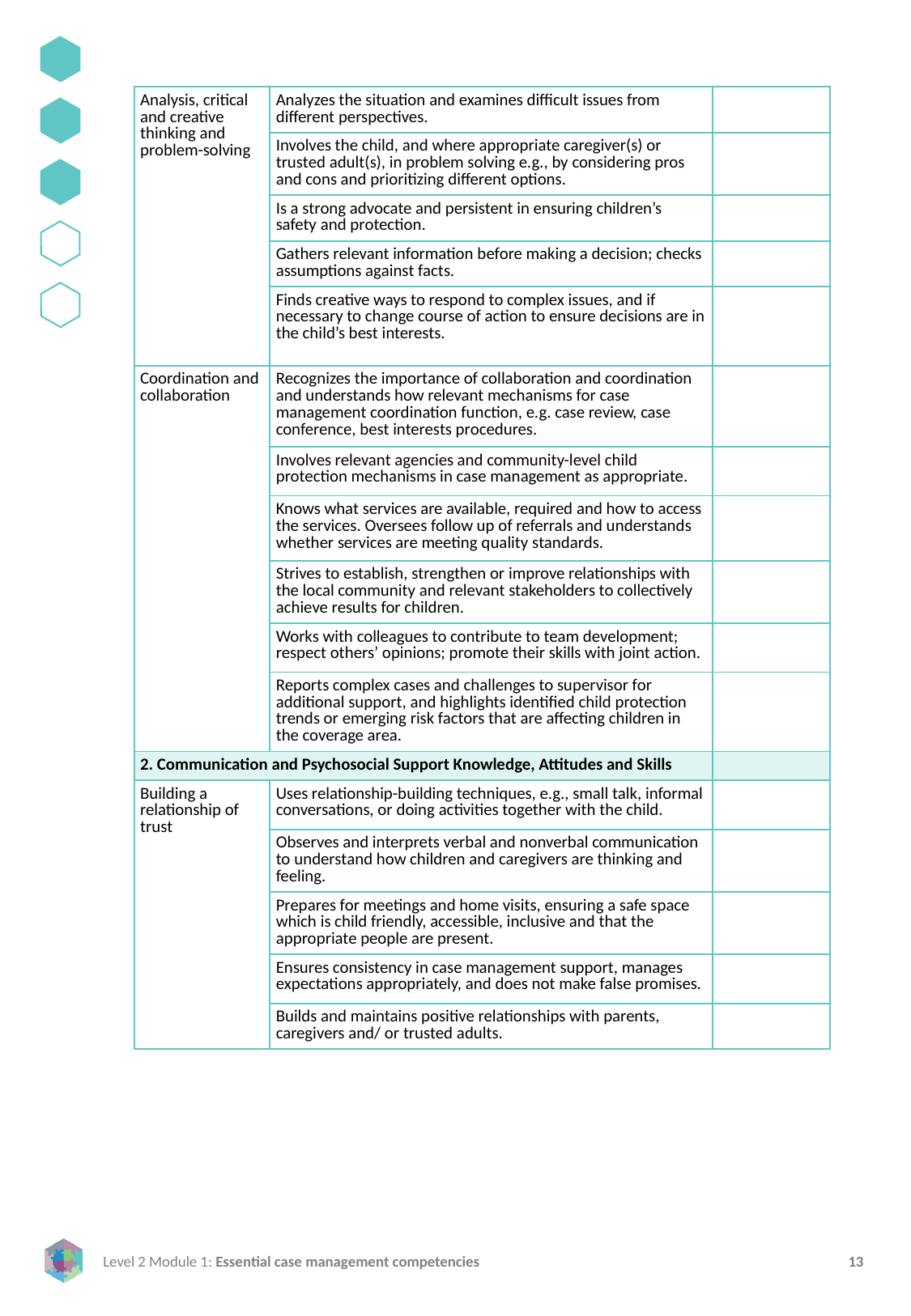

| Analysis, critical and creative thinking and problem-solving | Analyzes the situation and examines difficult issues from different perspectives. |  |
| --- | --- | --- |
|  | Involves the child, and where appropriate caregiver(s) or trusted adult(s), in problem solving e.g., by considering pros and cons and prioritizing different options. |  |
|  | Is a strong advocate and persistent in ensuring children’s safety and protection. |  |
|  | Gathers relevant information before making a decision; checks assumptions against facts. |  |
|  | Finds creative ways to respond to complex issues, and if necessary to change course of action to ensure decisions are in the child’s best interests. |  |
| Coordination and collaboration | Recognizes the importance of collaboration and coordination and understands how relevant mechanisms for case management coordination function, e.g. case review, case conference, best interests procedures. |  |
|  | Involves relevant agencies and community-level child protection mechanisms in case management as appropriate. |  |
|  | Knows what services are available, required and how to access the services. Oversees follow up of referrals and understands whether services are meeting quality standards. |  |
|  | Strives to establish, strengthen or improve relationships with the local community and relevant stakeholders to collectively achieve results for children. |  |
|  | Works with colleagues to contribute to team development; respect others’ opinions; promote their skills with joint action. |  |
|  | Reports complex cases and challenges to supervisor for additional support, and highlights identified child protection trends or emerging risk factors that are affecting children in the coverage area. |  |
| 2. Communication and Psychosocial Support Knowledge, Attitudes and Skills |  |  |
| Building a relationship of trust | Uses relationship-building techniques, e.g., small talk, informal conversations, or doing activities together with the child. |  |
|  | Observes and interprets verbal and nonverbal communication to understand how children and caregivers are thinking and feeling. |  |
|  | Prepares for meetings and home visits, ensuring a safe space which is child friendly, accessible, inclusive and that the appropriate people are present. |  |
|  | Ensures consistency in case management support, manages expectations appropriately, and does not make false promises. |  |
|  | Builds and maintains positive relationships with parents, caregivers and/ or trusted adults. |  |